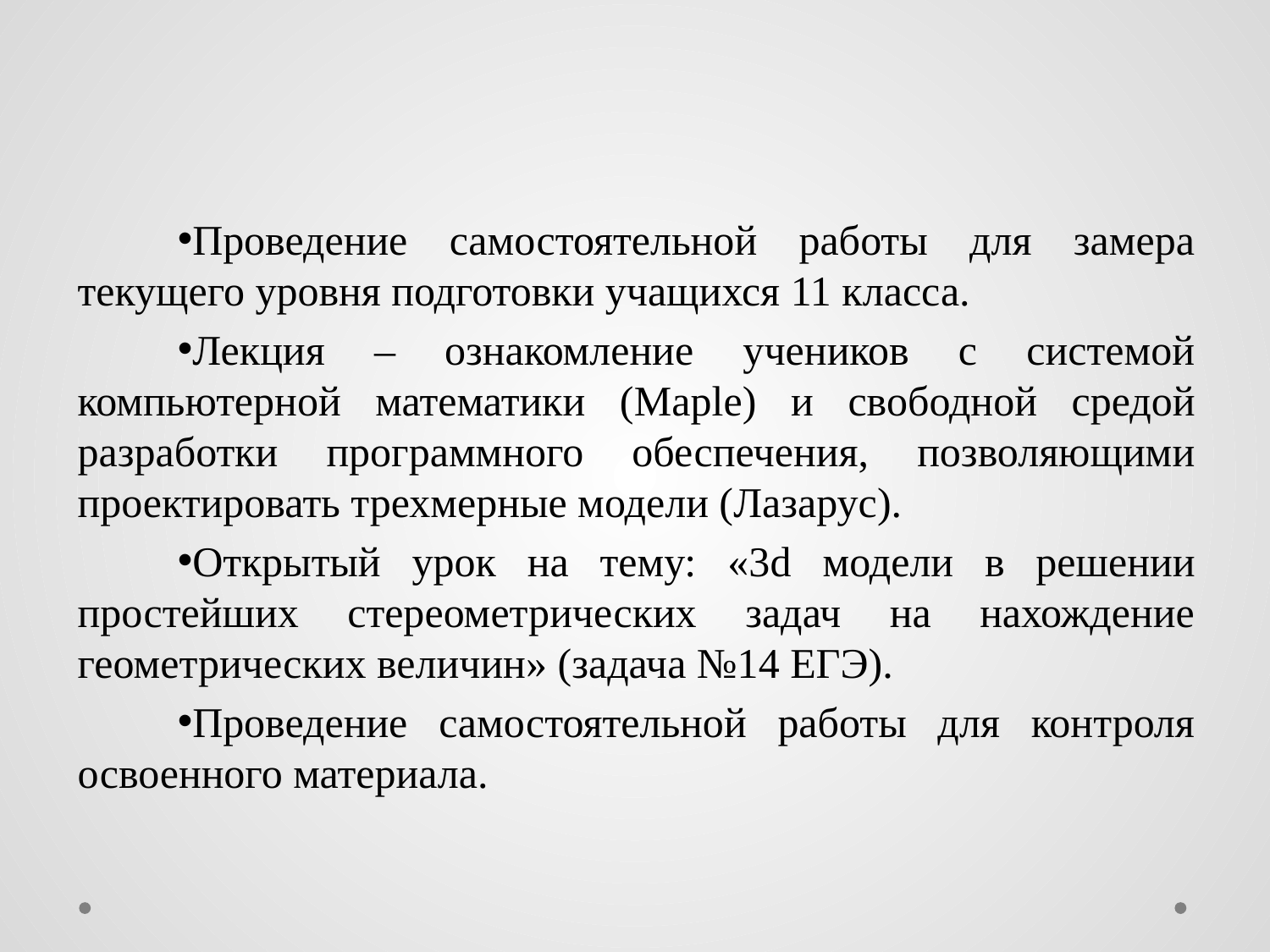

# Рабочий план
Проведение самостоятельной работы для замера текущего уровня подготовки учащихся 11 класса.
Лекция – ознакомление учеников с системой компьютерной математики (Maple) и свободной средой разработки программного обеспечения, позволяющими проектировать трехмерные модели (Лазарус).
Открытый урок на тему: «3d модели в решении простейших стереометрических задач на нахождение геометрических величин» (задача №14 ЕГЭ).
Проведение самостоятельной работы для контроля освоенного материала.